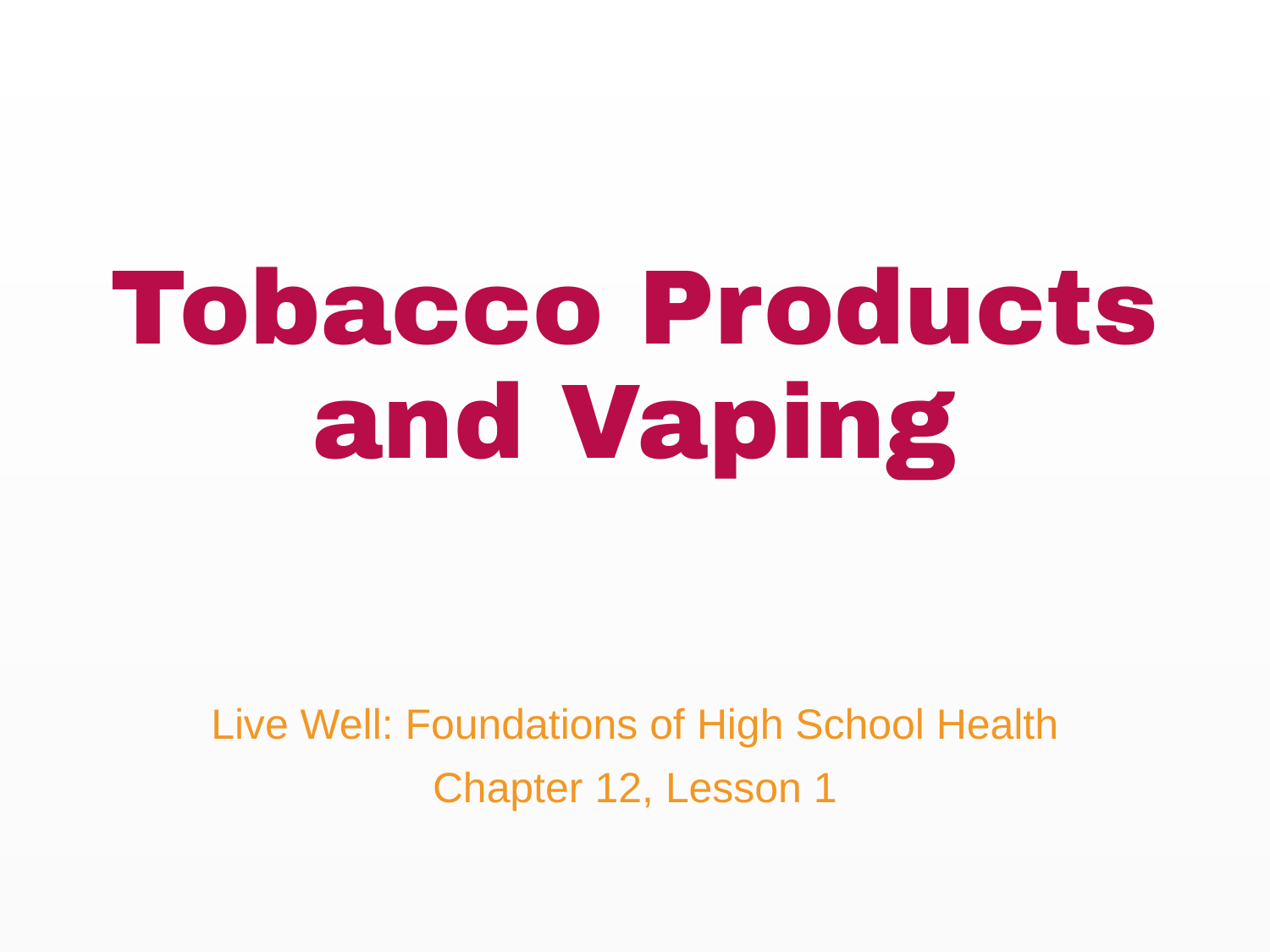

# Tobacco Products and Vaping
Live Well: Foundations of High School Health
Chapter 12, Lesson 1